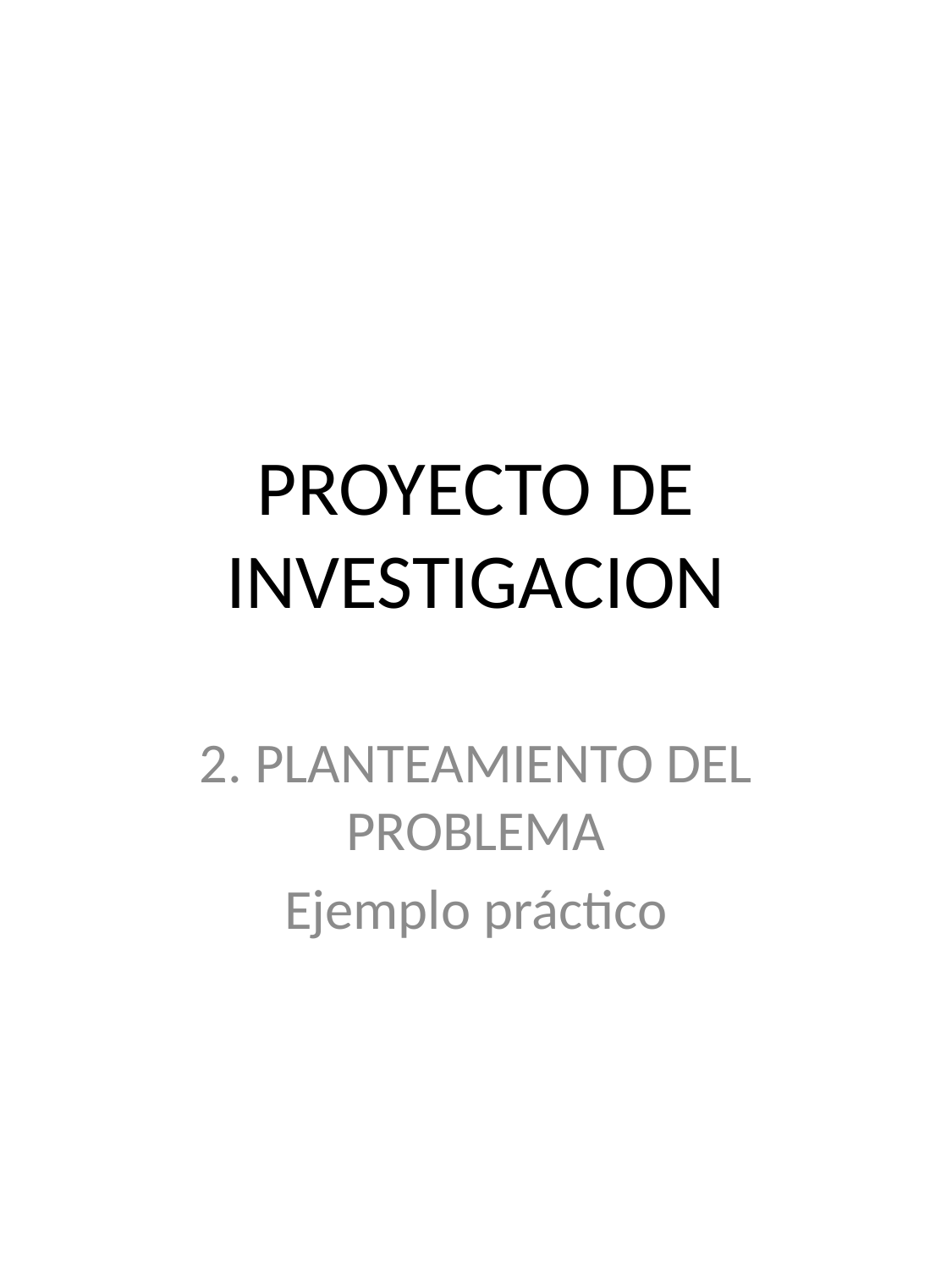

# PROYECTO DE INVESTIGACION
2. PLANTEAMIENTO DEL PROBLEMA
Ejemplo práctico